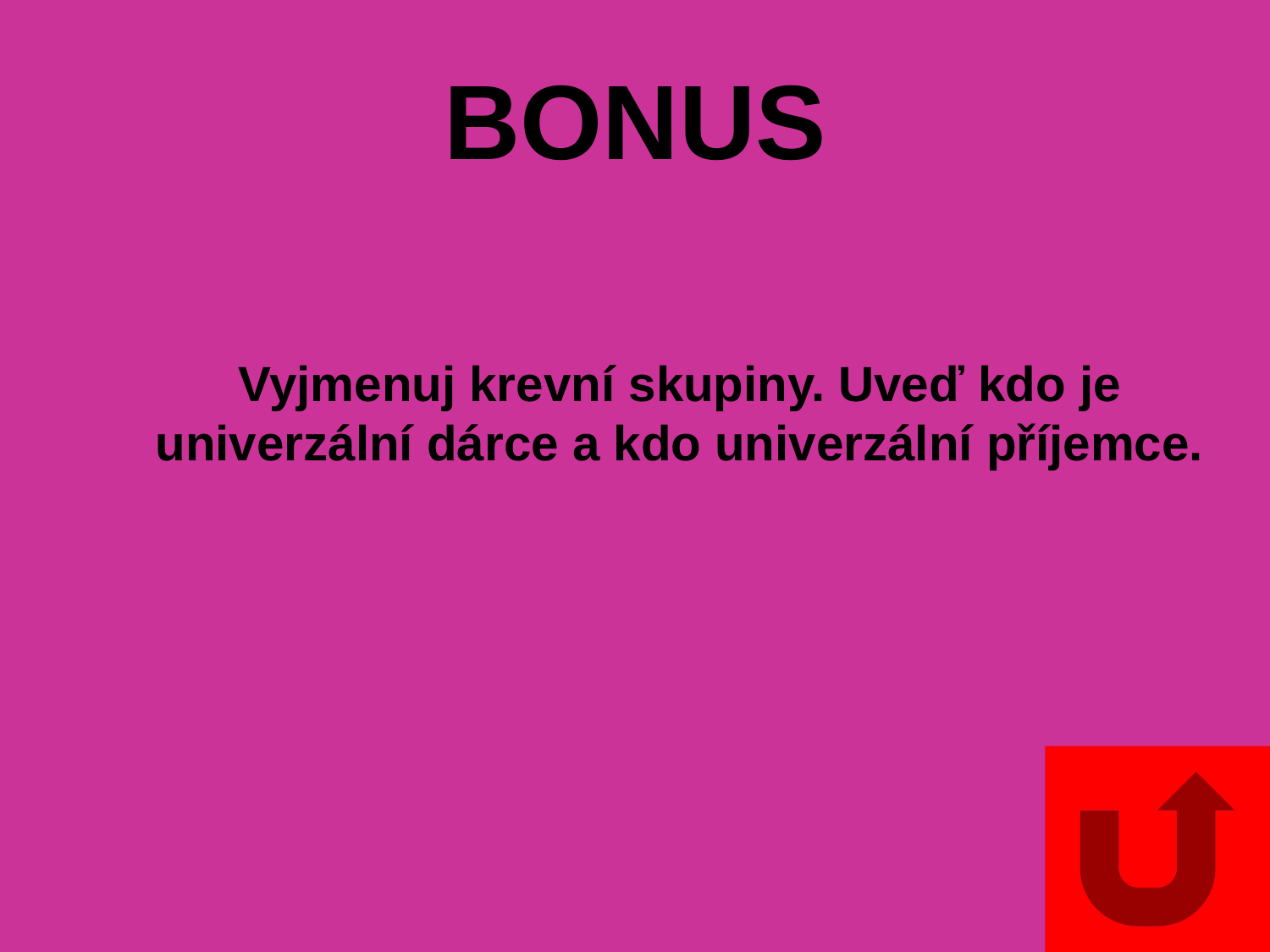

# BONUS
Vyjmenuj krevní skupiny. Uveď kdo je univerzální dárce a kdo univerzální příjemce.